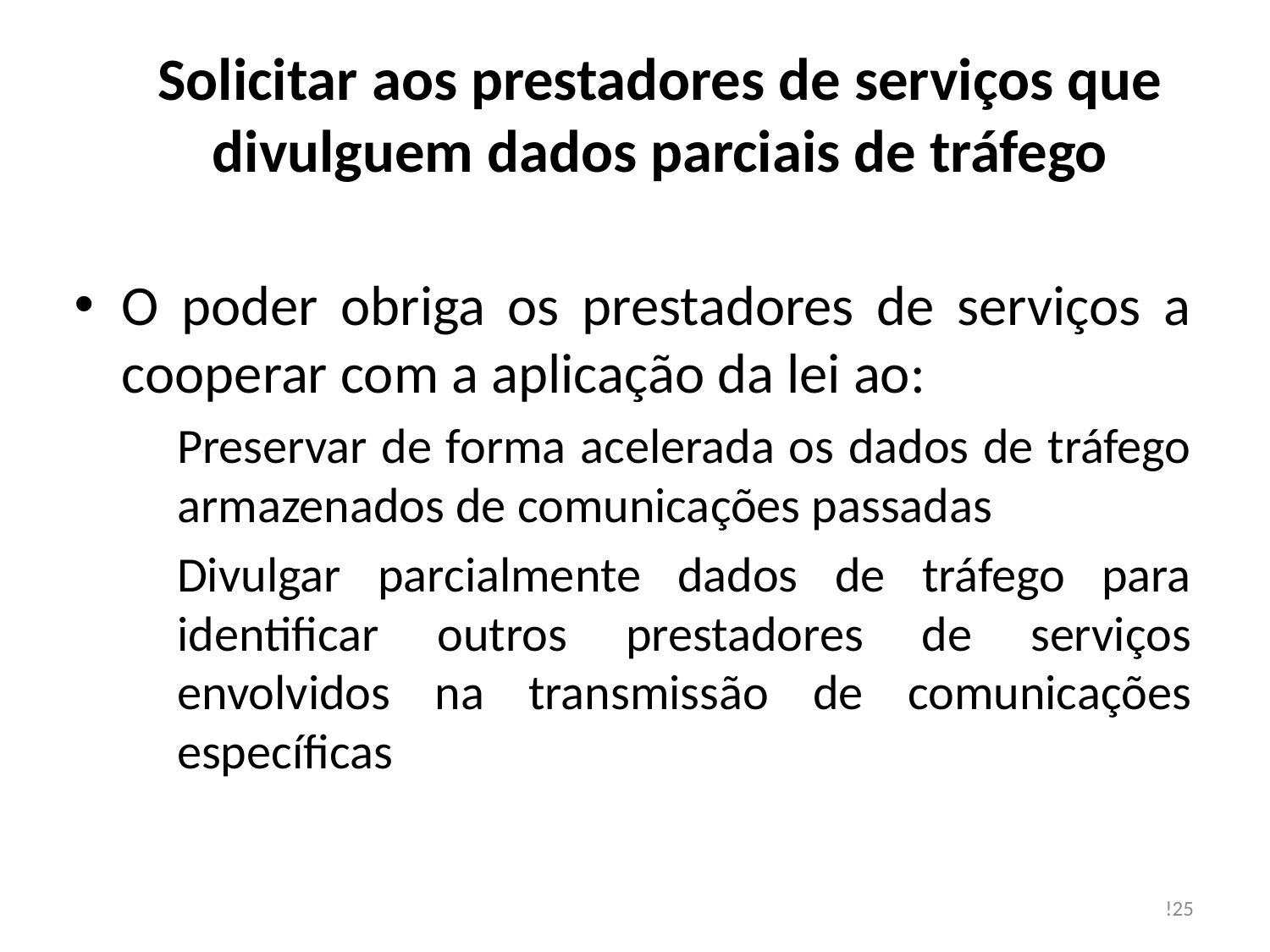

# Solicitar aos prestadores de serviços que divulguem dados parciais de tráfego
O poder obriga os prestadores de serviços a cooperar com a aplicação da lei ao:
Preservar de forma acelerada os dados de tráfego armazenados de comunicações passadas
Divulgar parcialmente dados de tráfego para identificar outros prestadores de serviços envolvidos na transmissão de comunicações específicas
!25